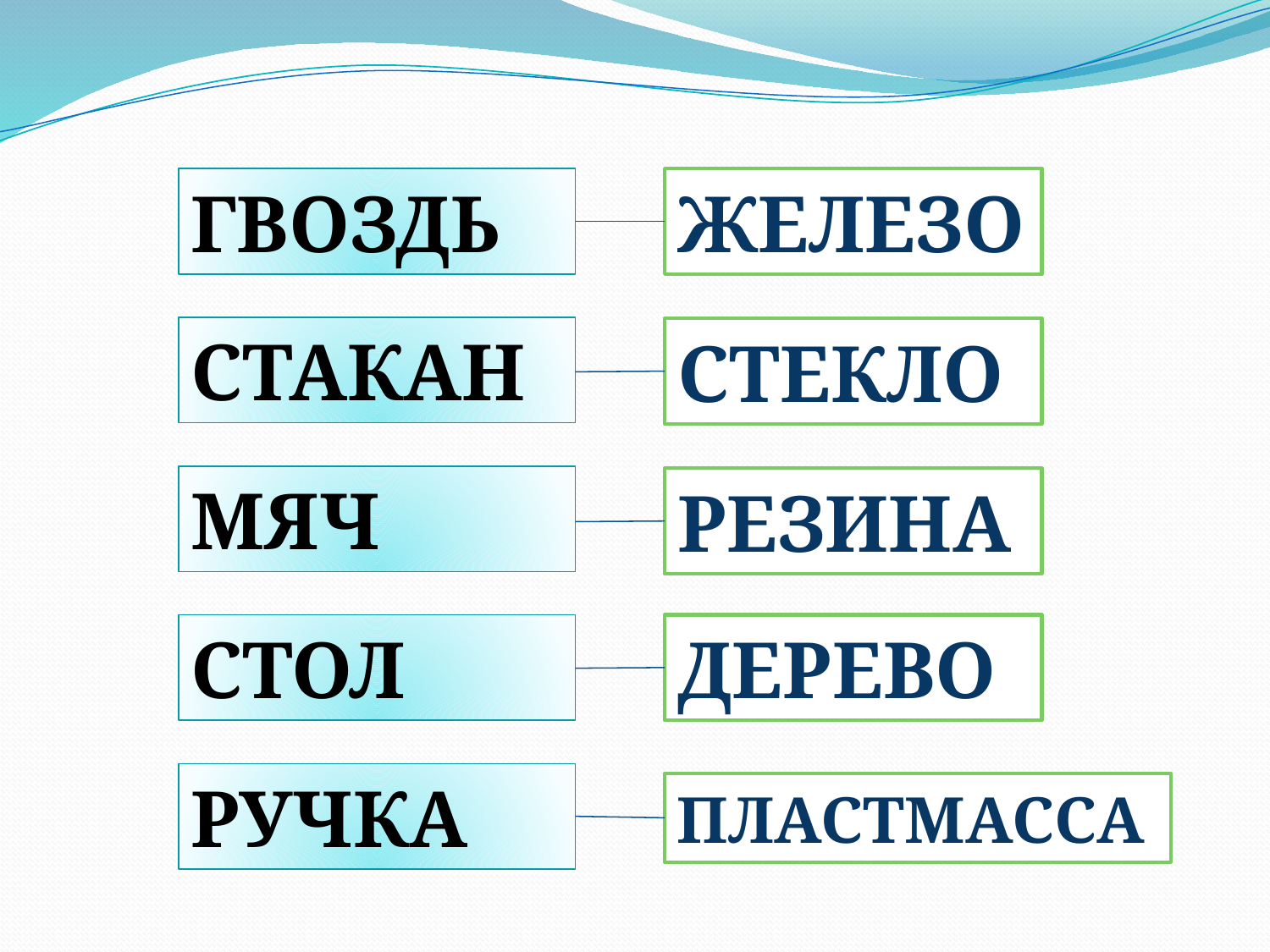

ГВОЗДЬ
ЖЕЛЕЗО
СТАКАН
СТЕКЛО
МЯЧ
РЕЗИНА
СТОЛ
ДЕРЕВО
РУЧКА
ПЛАСТМАССА